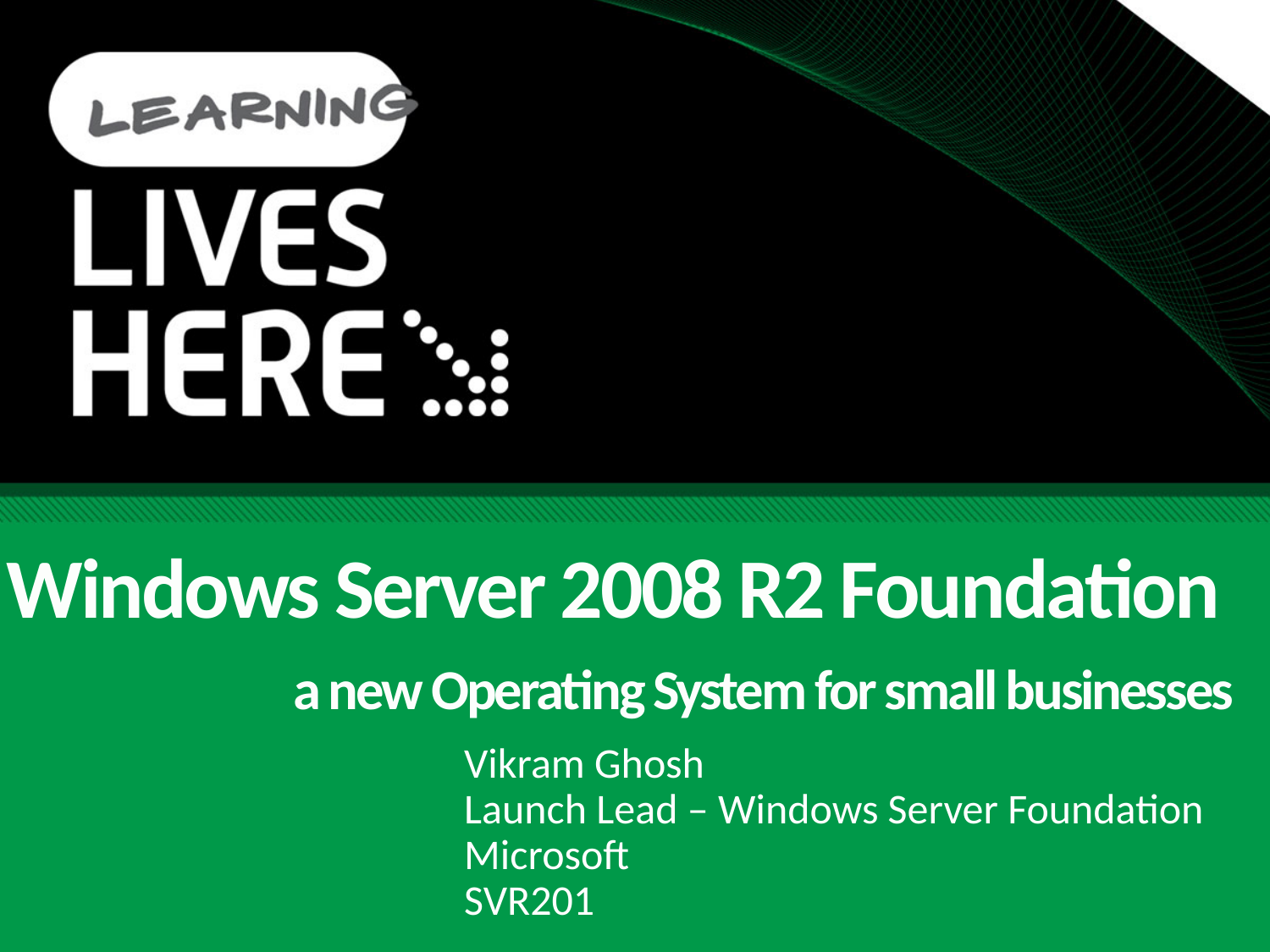

# Windows Server 2008 R2 Foundation   a new Operating System for small businesses
Vikram Ghosh
Launch Lead – Windows Server Foundation
Microsoft
SVR201